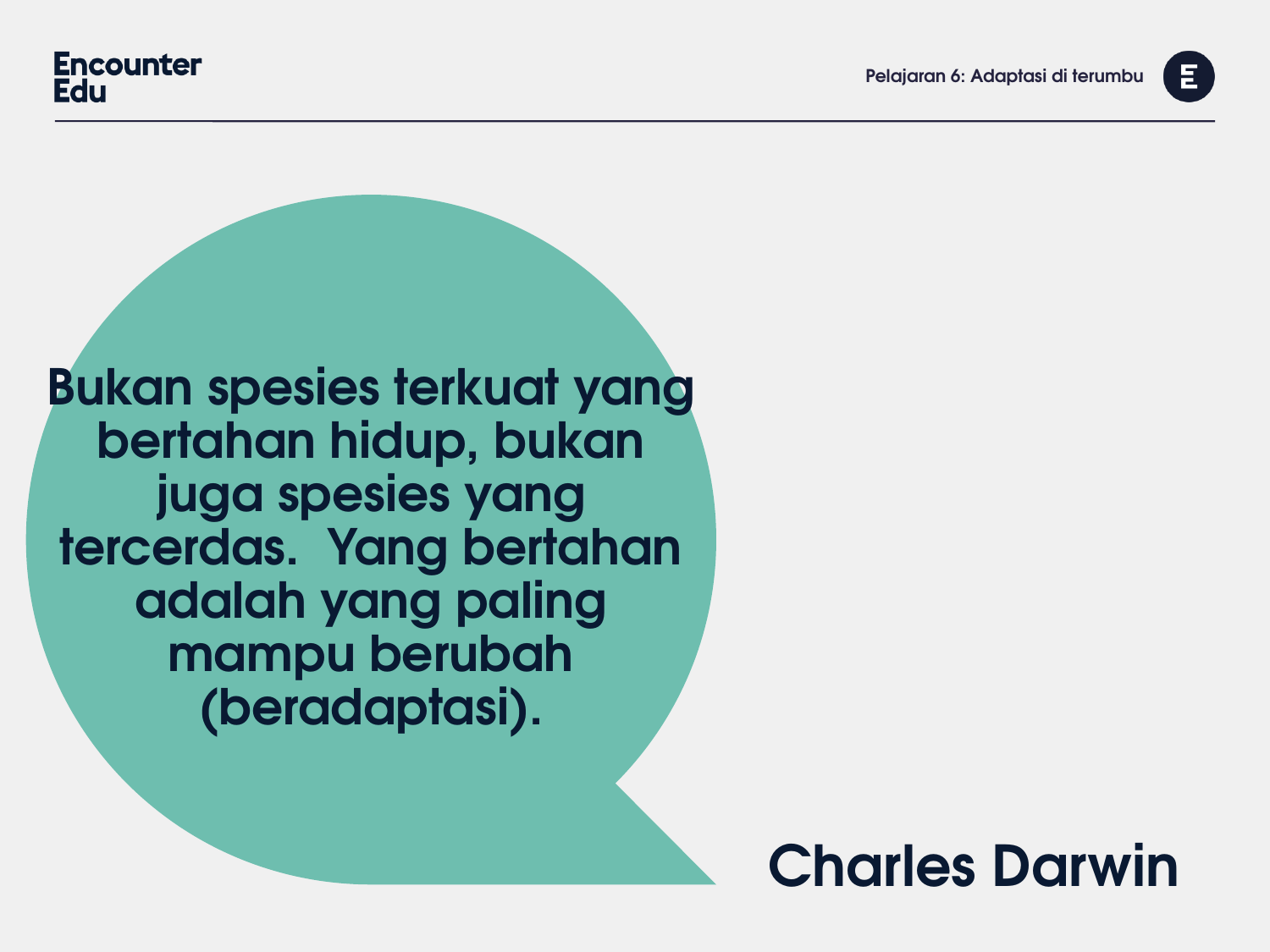

# Pelajaran 6: Adaptasi di terumbu

Bukan spesies terkuat yang bertahan hidup, bukan juga spesies yang tercerdas.  Yang bertahan adalah yang paling mampu berubah (beradaptasi).
Charles Darwin